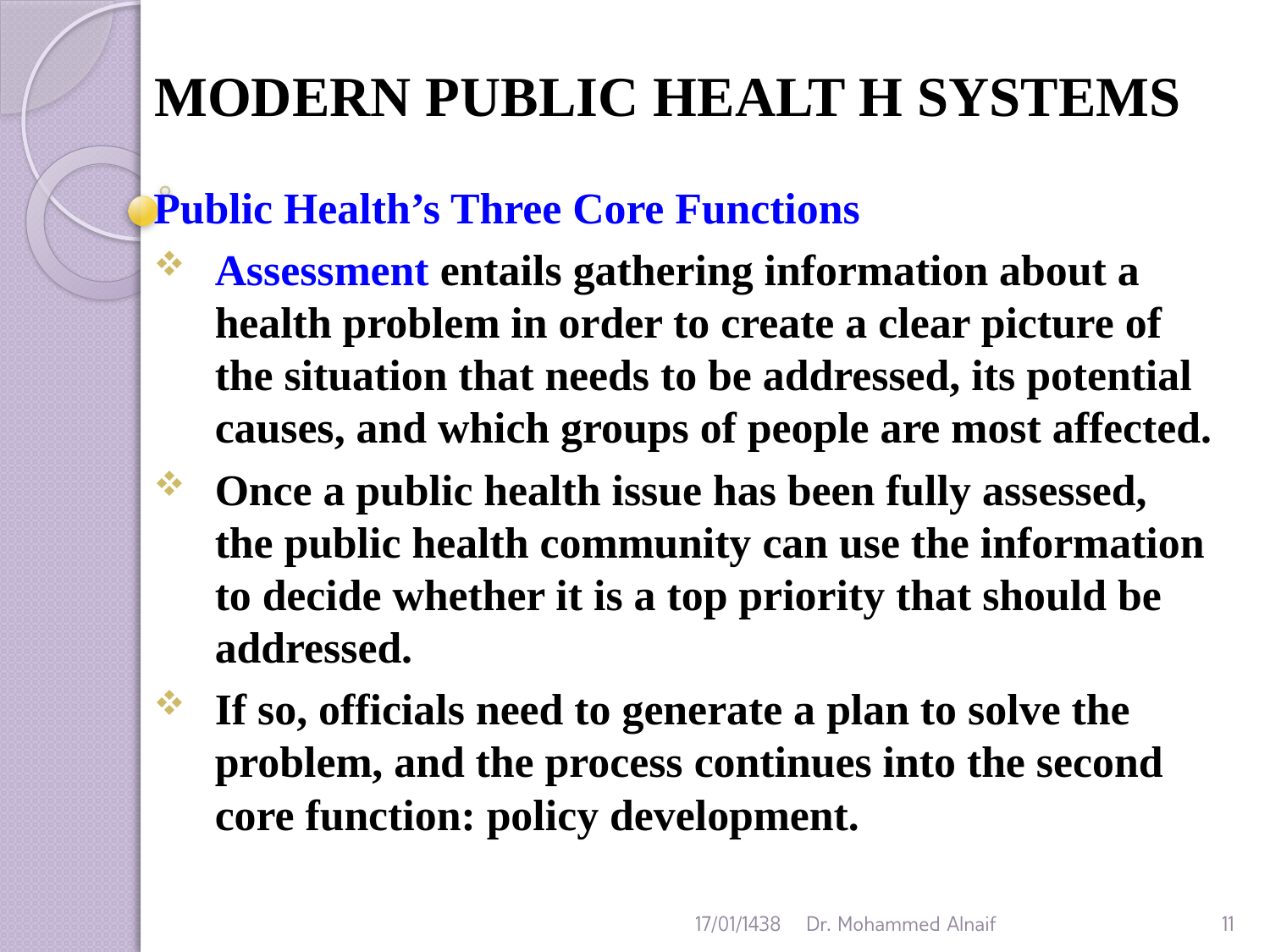

# MODERN PUBLIC HEALT H SYSTEMS
Public Health’s Three Core Functions
Assessment entails gathering information about a health problem in order to create a clear picture of the situation that needs to be addressed, its potential causes, and which groups of people are most affected.
Once a public health issue has been fully assessed, the public health community can use the information to decide whether it is a top priority that should be addressed.
If so, officials need to generate a plan to solve the problem, and the process continues into the second core function: policy development.
17/01/1438
Dr. Mohammed Alnaif
11